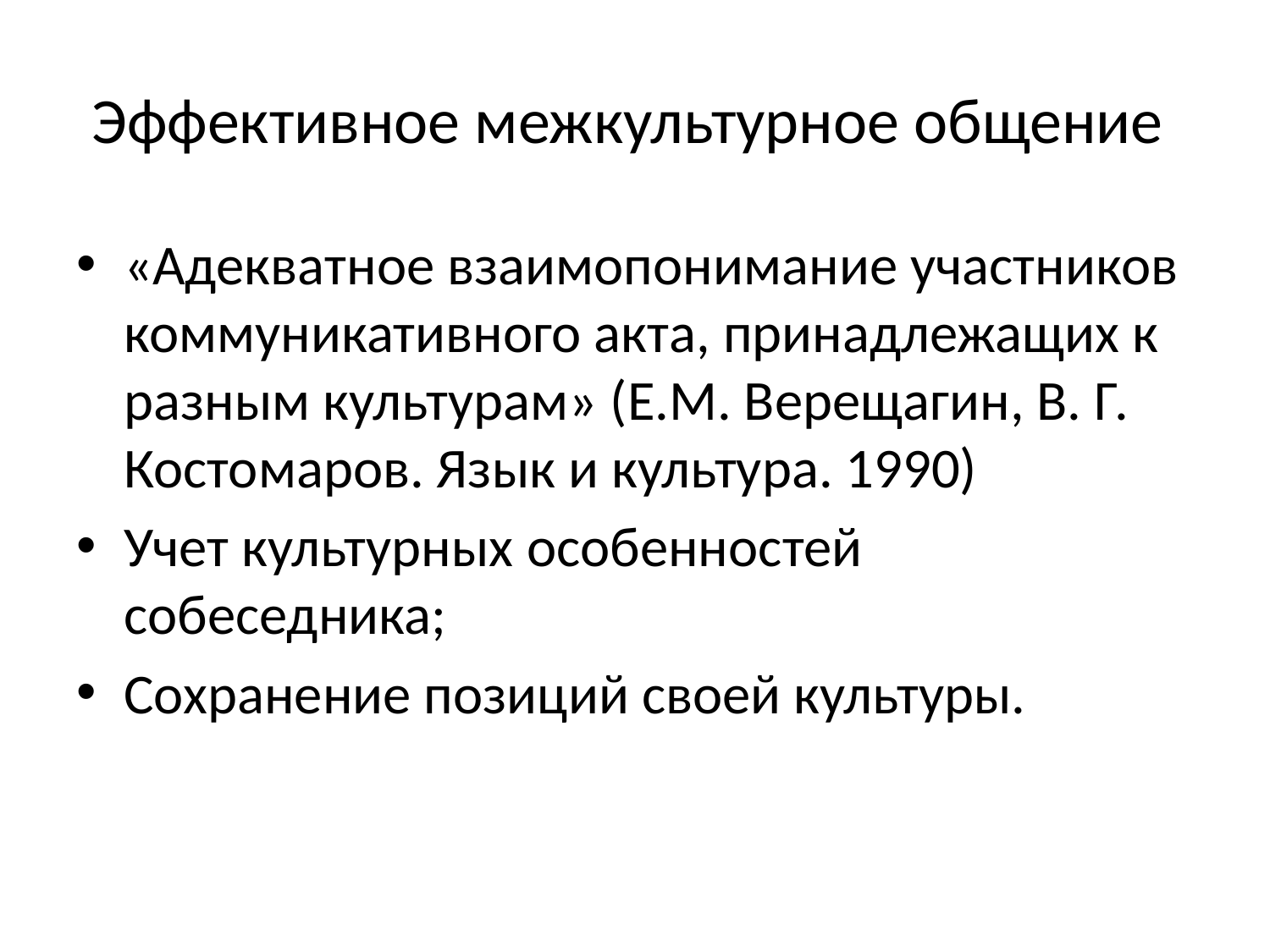

# Эффективное межкультурное общение
«Адекватное взаимопонимание участников коммуникативного акта, принадлежащих к разным культурам» (Е.М. Верещагин, В. Г. Костомаров. Язык и культура. 1990)
Учет культурных особенностей собеседника;
Сохранение позиций своей культуры.